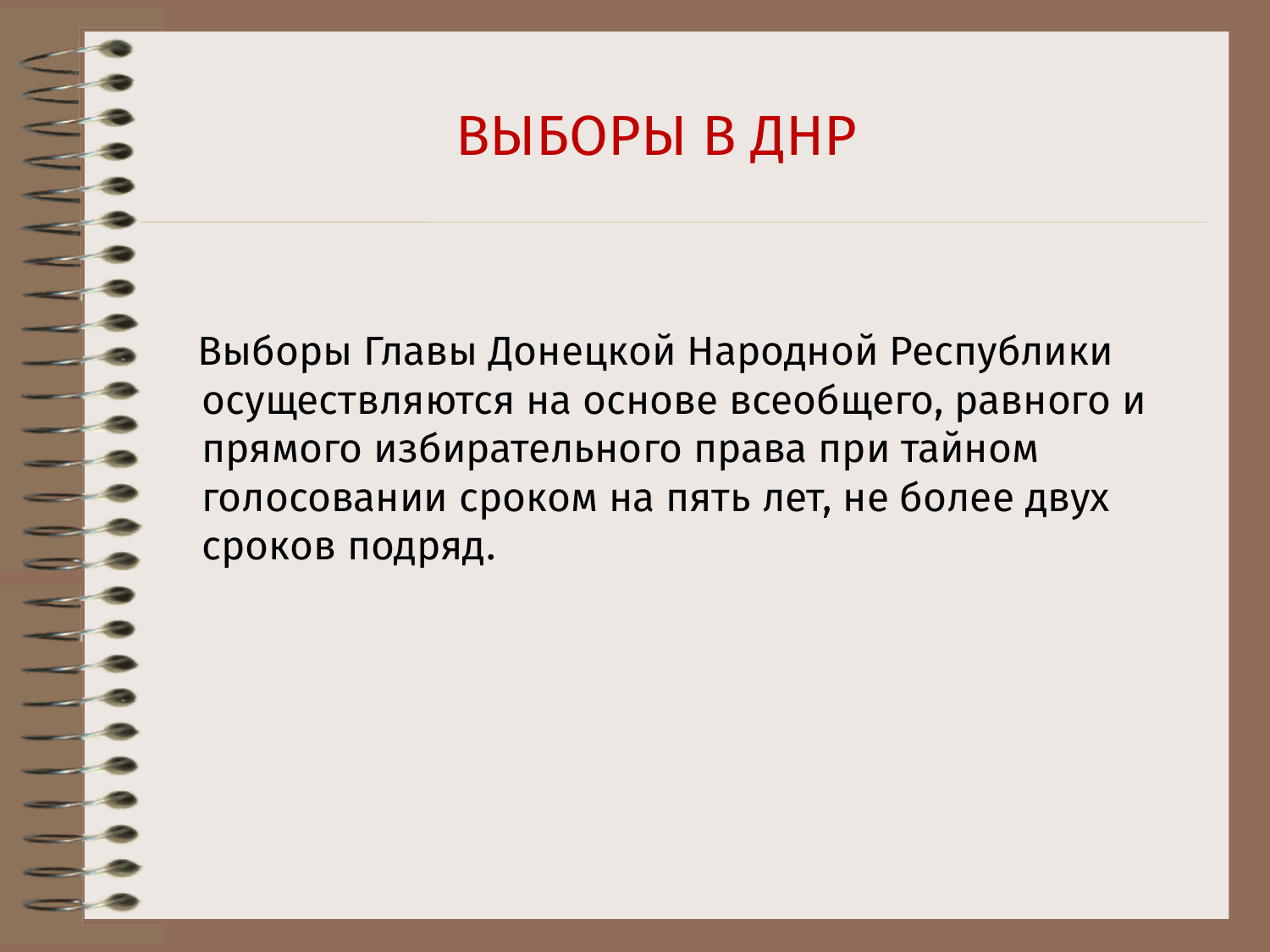

ВЫБОРЫ В ДНР
    Выборы Главы Донецкой Народной Республики осуществляются на основе всеобщего, равного и прямого избирательного права при тайном голосовании сроком на пять лет, не более двух сроков подряд.